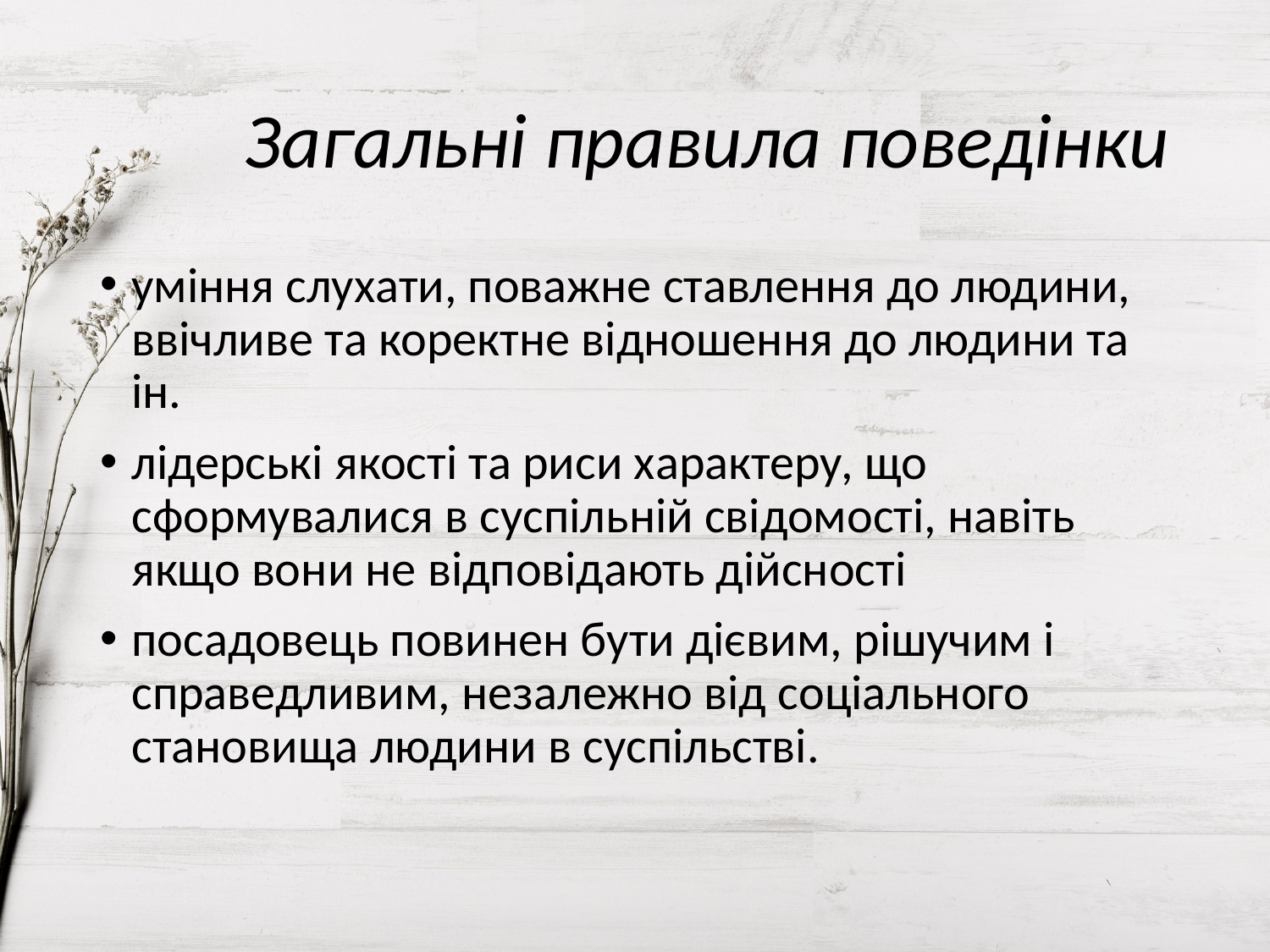

# Загальні правила поведінки
уміння слухати, поважне ставлення до людини, ввічливе та коректне відношення до людини та ін.
лідерські якості та риси характеру, що сформувалися в суспільній свідомості, навіть якщо вони не відповідають дійсності
посадовець повинен бути дієвим, рішучим і справедливим, незалежно від соціального становища людини в суспільстві.